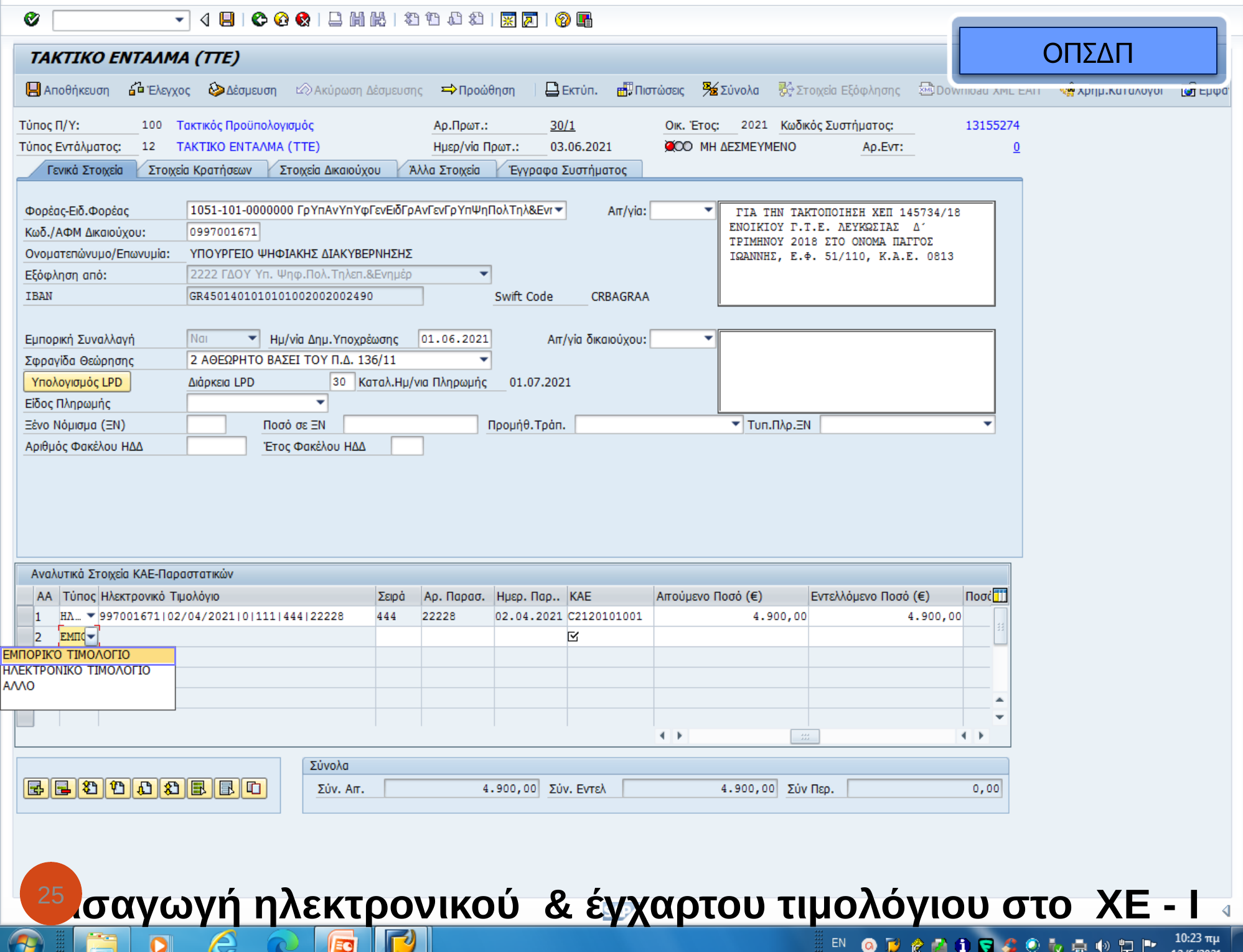

ΟΠΣΔΠ

25
Εισαγωγή ηλεκτρονικού  & έγχαρτου τιμολόγιου στο  ΧΕ - I